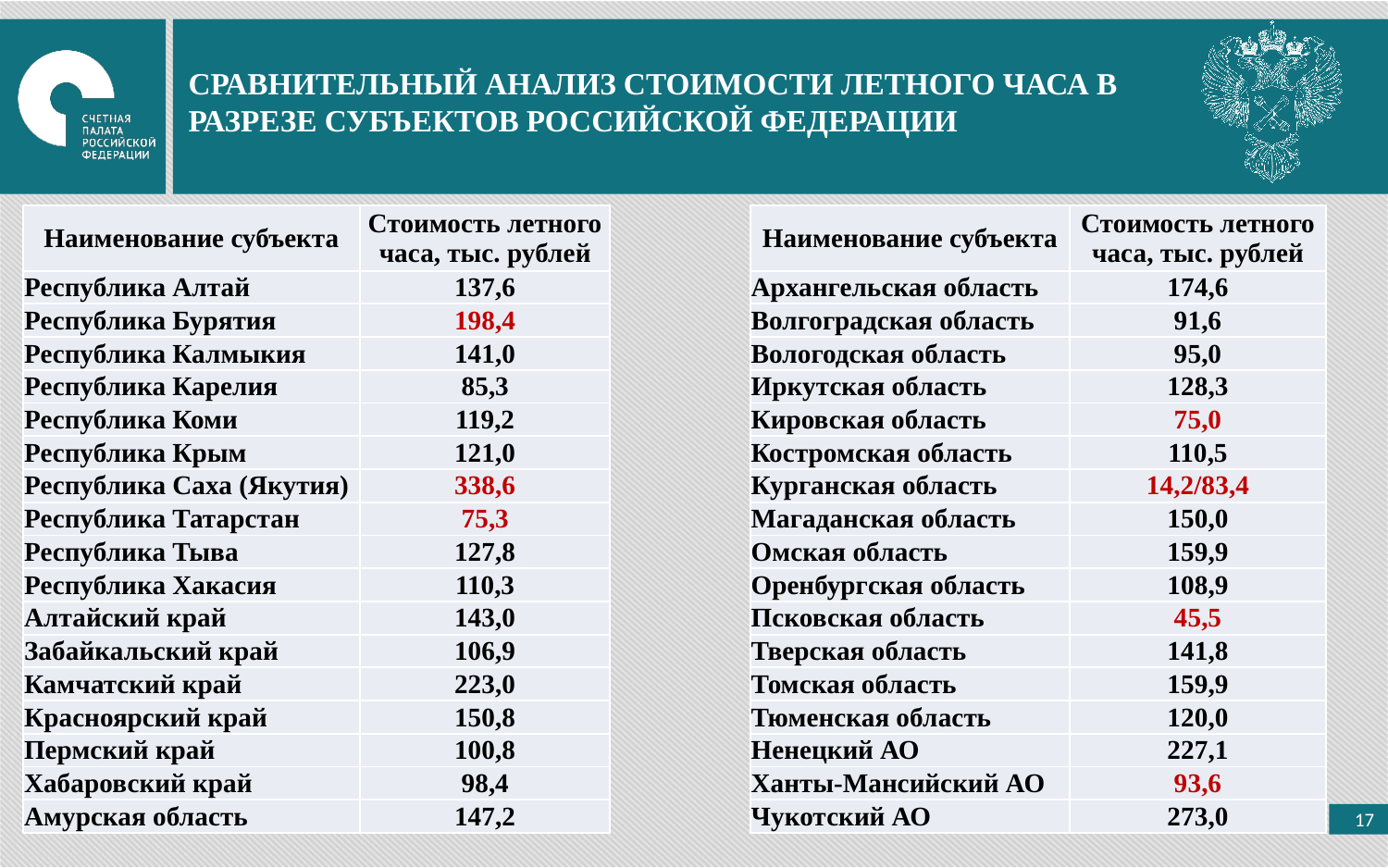

СРАВНИТЕЛЬНЫЙ АНАЛИЗ СТОИМОСТИ ЛЕТНОГО ЧАСА В РАЗРЕЗЕ СУБЪЕКТОВ РОССИЙСКОЙ ФЕДЕРАЦИИ
| Наименование субъекта | Стоимость летного часа, тыс. рублей |
| --- | --- |
| Республика Алтай | 137,6 |
| Республика Бурятия | 198,4 |
| Республика Калмыкия | 141,0 |
| Республика Карелия | 85,3 |
| Республика Коми | 119,2 |
| Республика Крым | 121,0 |
| Республика Саха (Якутия) | 338,6 |
| Республика Татарстан | 75,3 |
| Республика Тыва | 127,8 |
| Республика Хакасия | 110,3 |
| Алтайский край | 143,0 |
| Забайкальский край | 106,9 |
| Камчатский край | 223,0 |
| Красноярский край | 150,8 |
| Пермский край | 100,8 |
| Хабаровский край | 98,4 |
| Амурская область | 147,2 |
| Наименование субъекта | Стоимость летного часа, тыс. рублей |
| --- | --- |
| Архангельская область | 174,6 |
| Волгоградская область | 91,6 |
| Вологодская область | 95,0 |
| Иркутская область | 128,3 |
| Кировская область | 75,0 |
| Костромская область | 110,5 |
| Курганская область | 14,2/83,4 |
| Магаданская область | 150,0 |
| Омская область | 159,9 |
| Оренбургская область | 108,9 |
| Псковская область | 45,5 |
| Тверская область | 141,8 |
| Томская область | 159,9 |
| Тюменская область | 120,0 |
| Ненецкий АО | 227,1 |
| Ханты-Мансийский АО | 93,6 |
| Чукотский АО | 273,0 |